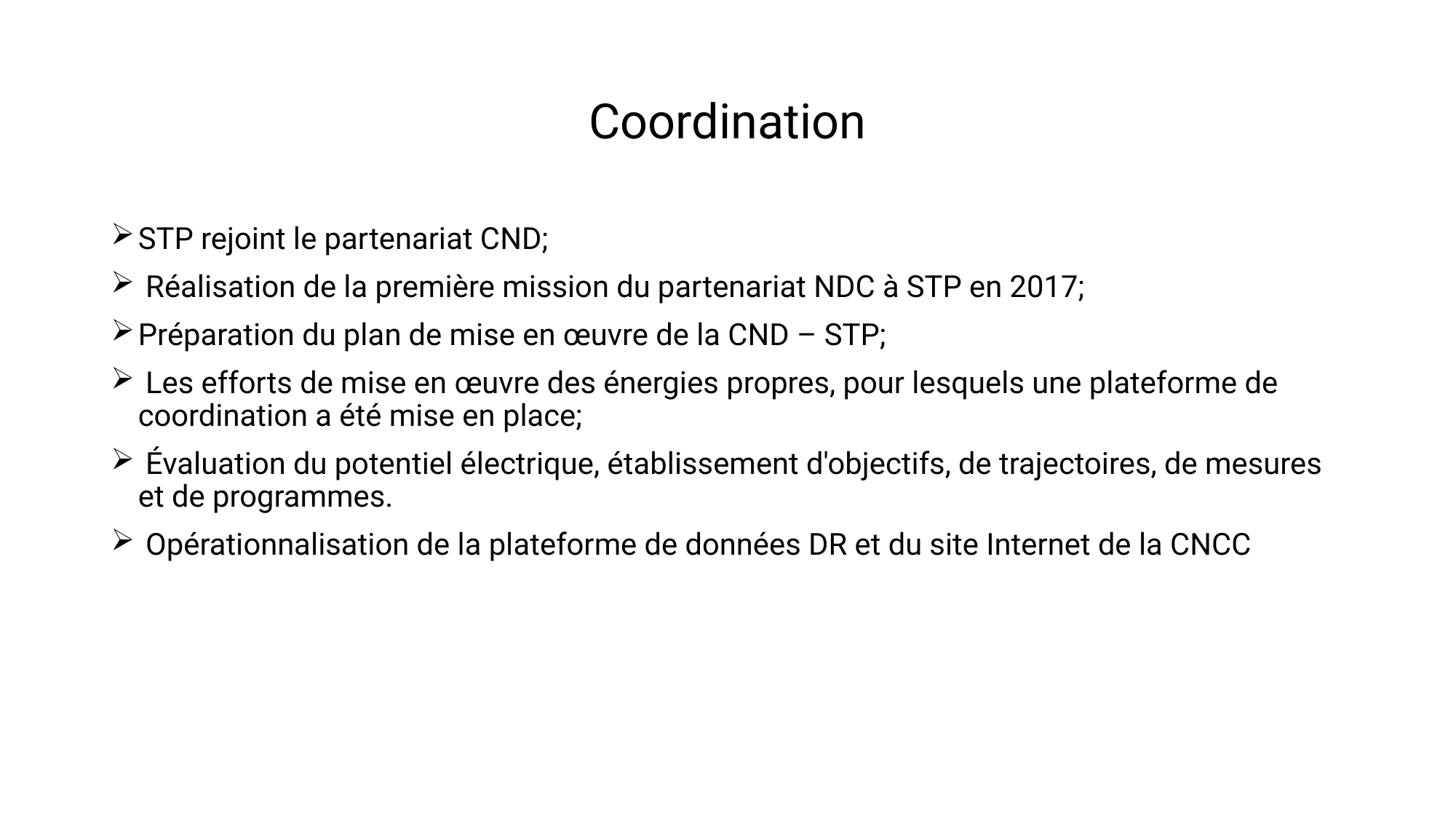

# Coordination
STP rejoint le partenariat CND;
 Réalisation de la première mission du partenariat NDC à STP en 2017;
Préparation du plan de mise en œuvre de la CND – STP;
 Les efforts de mise en œuvre des énergies propres, pour lesquels une plateforme de coordination a été mise en place;
 Évaluation du potentiel électrique, établissement d'objectifs, de trajectoires, de mesures et de programmes.
 Opérationnalisation de la plateforme de données DR et du site Internet de la CNCC